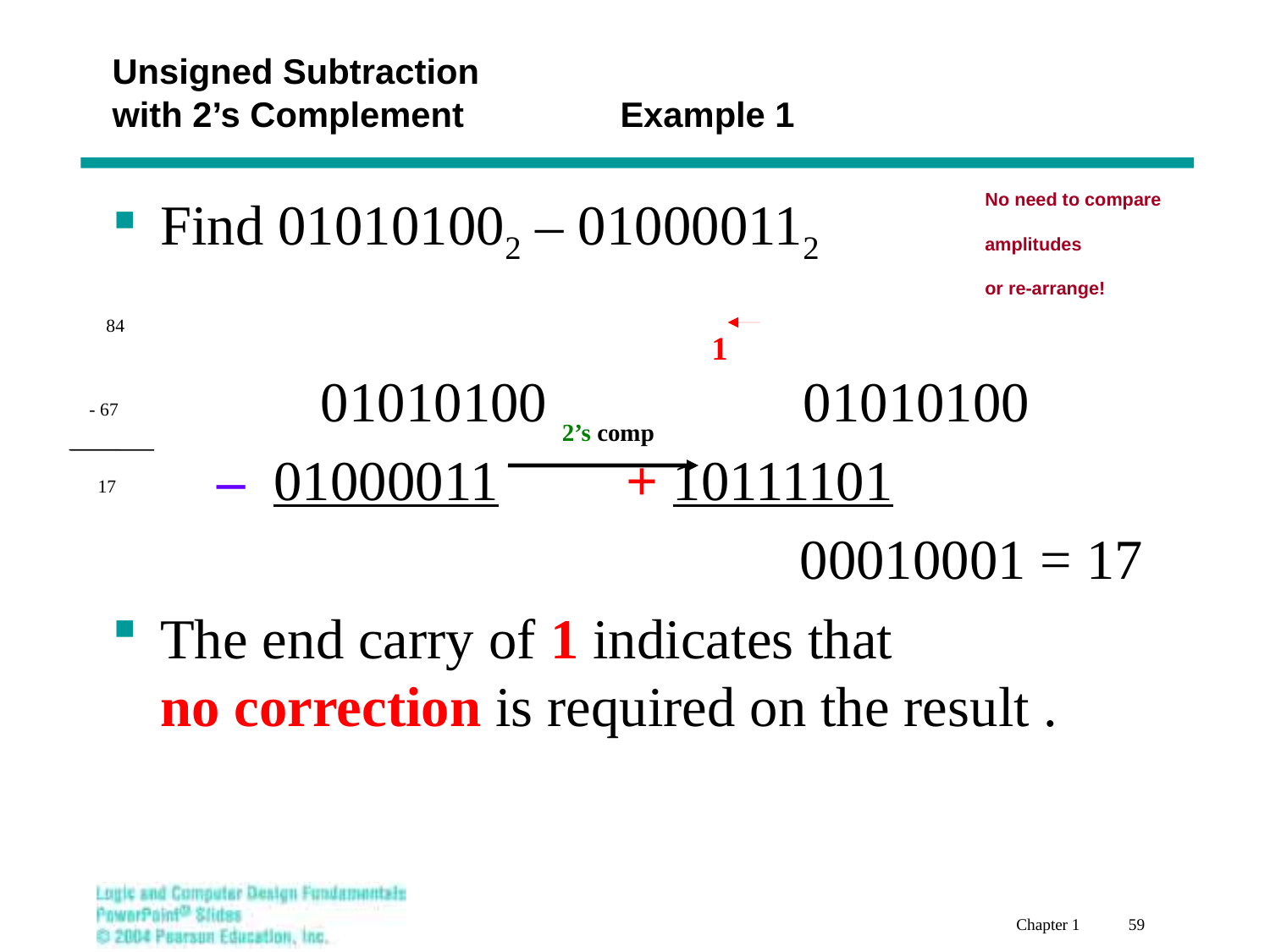

# Unsigned Subtraction with 2’s Complement 		Example 1
No need to compare
amplitudes
or re-arrange!
Find 010101002 – 010000112

		   01010100		 01010100
	    –  01000011	      + 10111101
						 00010001 = 17
The end carry of 1 indicates that                no correction is required on the result .
84
1

- 67
2’s comp

  17

Chapter 1            59